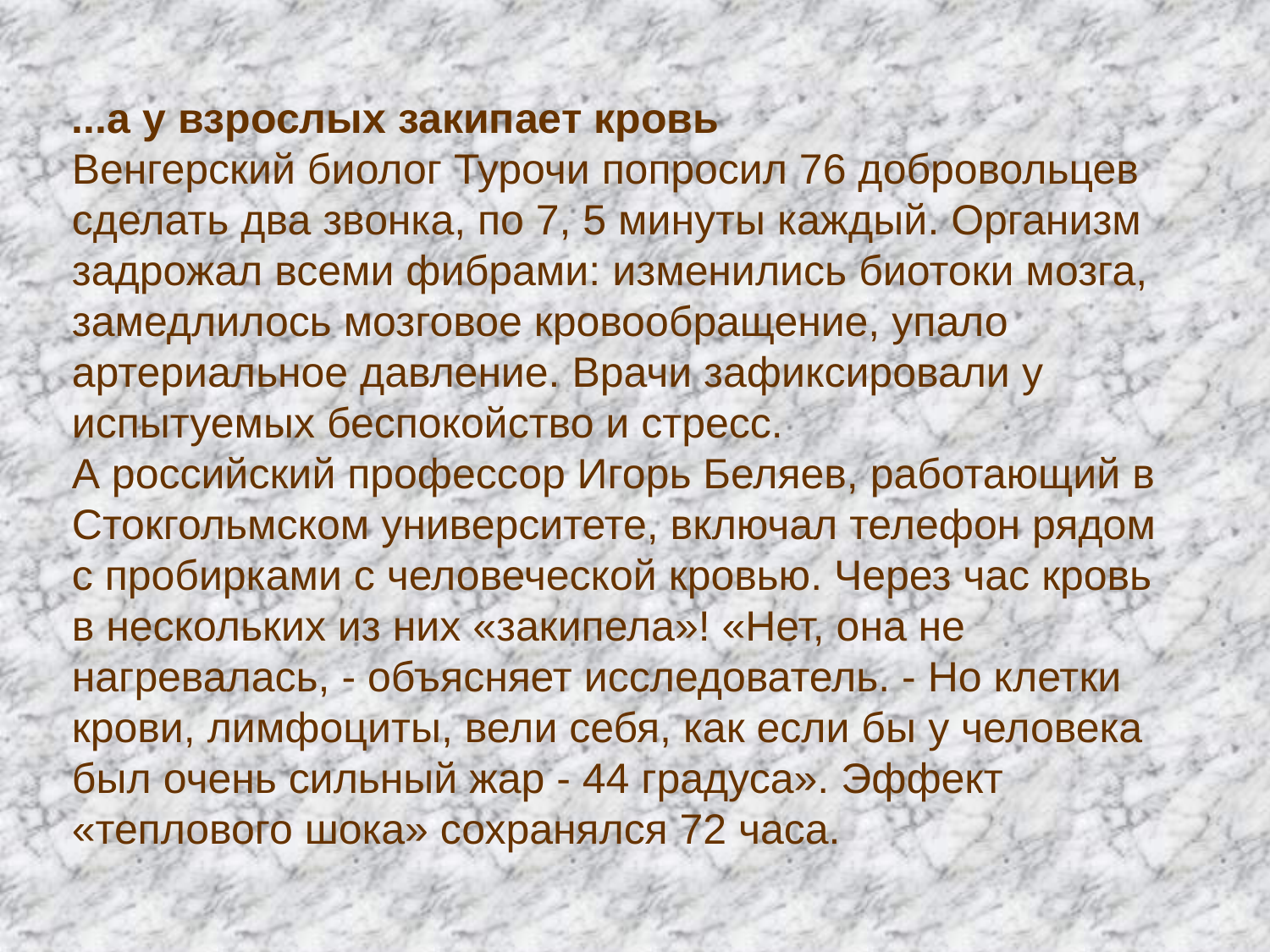

...а у взрослых закипает кровь
Венгерский биолог Турочи попросил 76 добровольцев сделать два звонка, по 7, 5 минуты каждый. Организм задрожал всеми фибрами: изменились биотоки мозга, замедлилось мозговое кровообращение, упало артериальное давление. Врачи зафиксировали у испытуемых беспокойство и стресс.
А российский профессор Игорь Беляев, работающий в Стокгольмском университете, включал телефон рядом с пробирками с человеческой кровью. Через час кровь в нескольких из них «закипела»! «Нет, она не нагревалась, - объясняет исследователь. - Но клетки крови, лимфоциты, вели себя, как если бы у человека был очень сильный жар - 44 градуса». Эффект «теплового шока» сохранялся 72 часа.